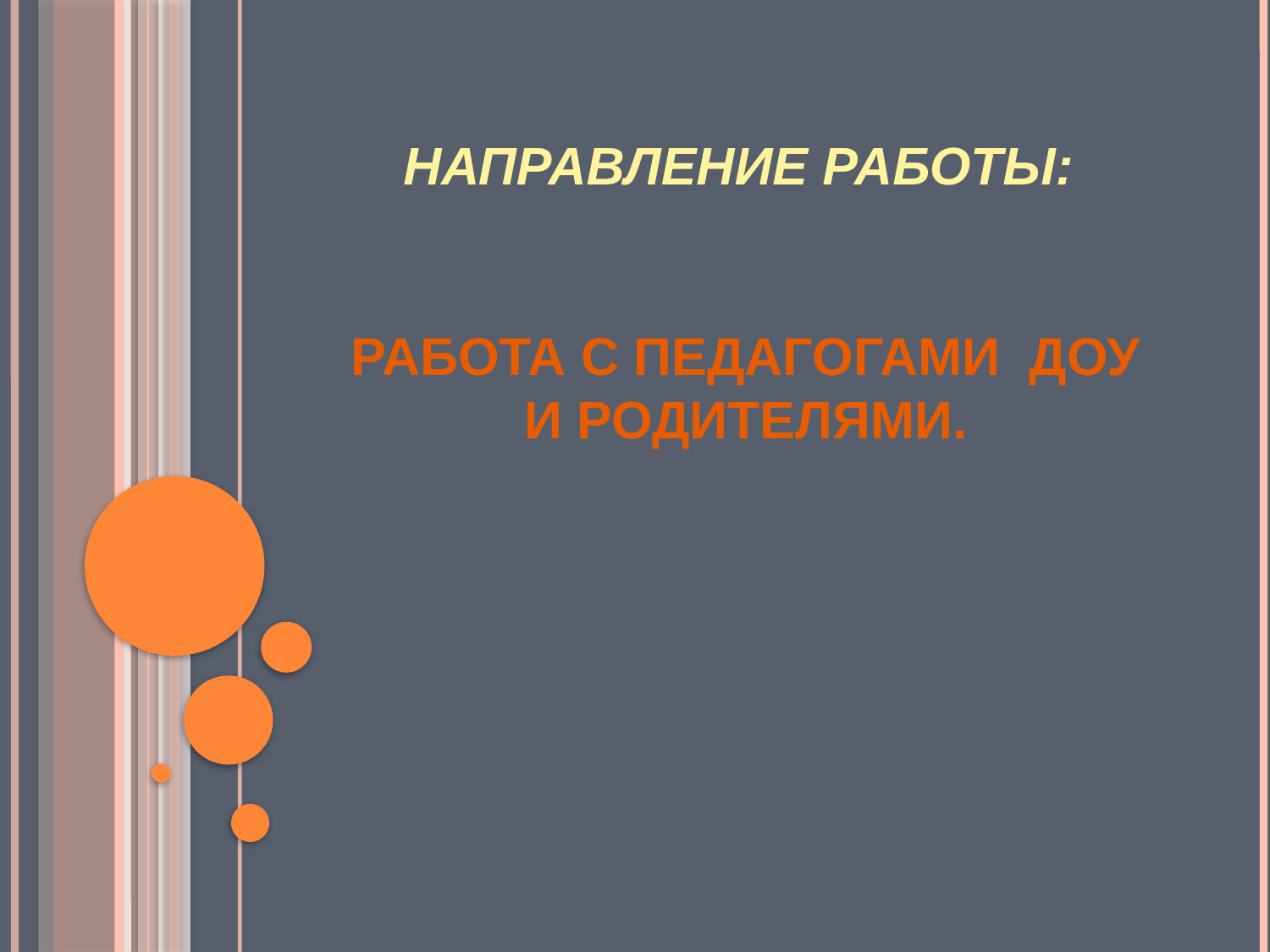

# НАПРАВЛЕНИЕ РАБОТЫ: РАБОТА С ПЕДАГОГАМИ  ДОУ И РОДИТЕЛЯМИ.